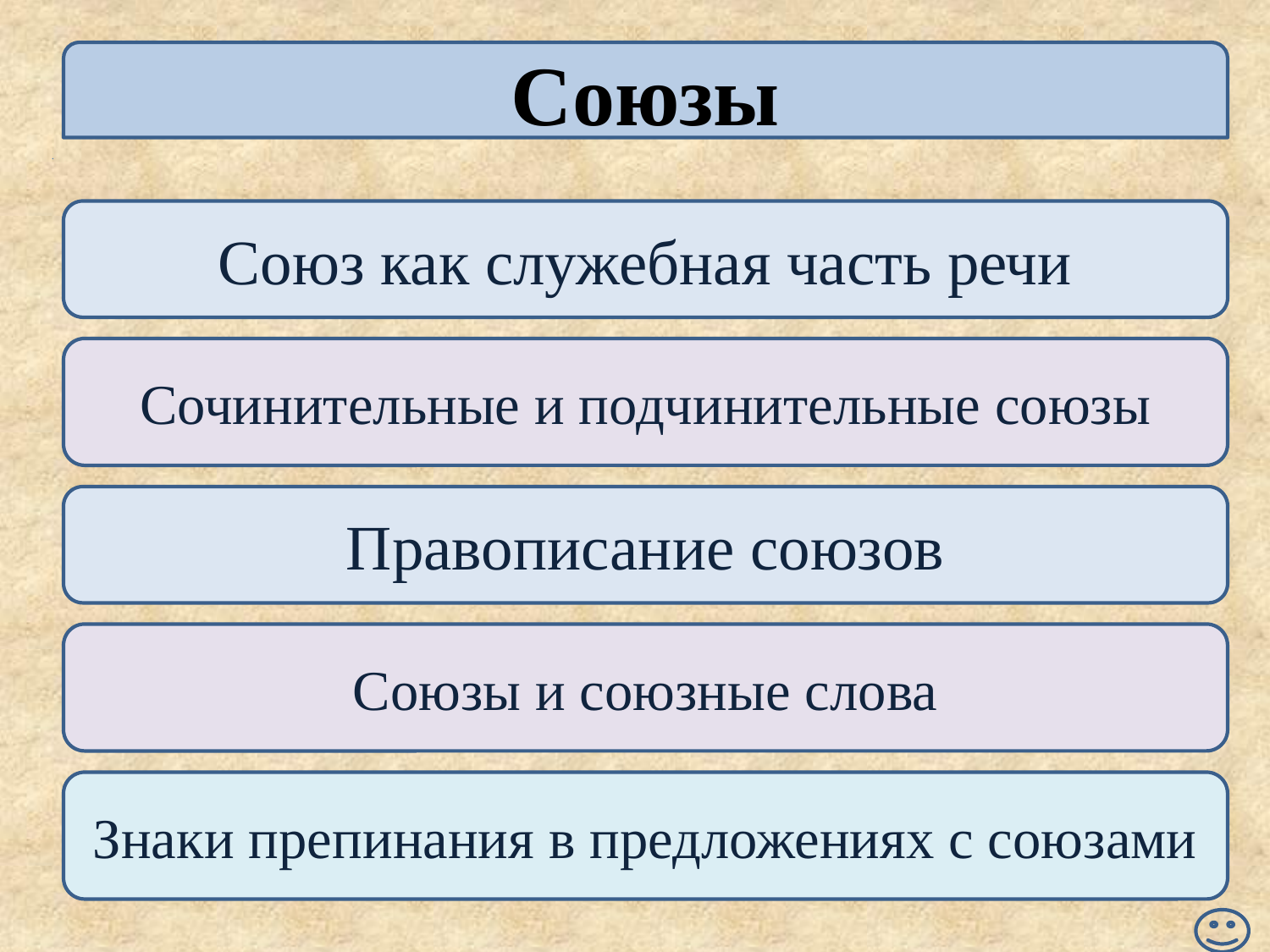

Союзы
Союз как служебная часть речи
Сочинительные и подчинительные союзы
Правописание союзов
Союзы и союзные слова
Знаки препинания в предложениях с союзами